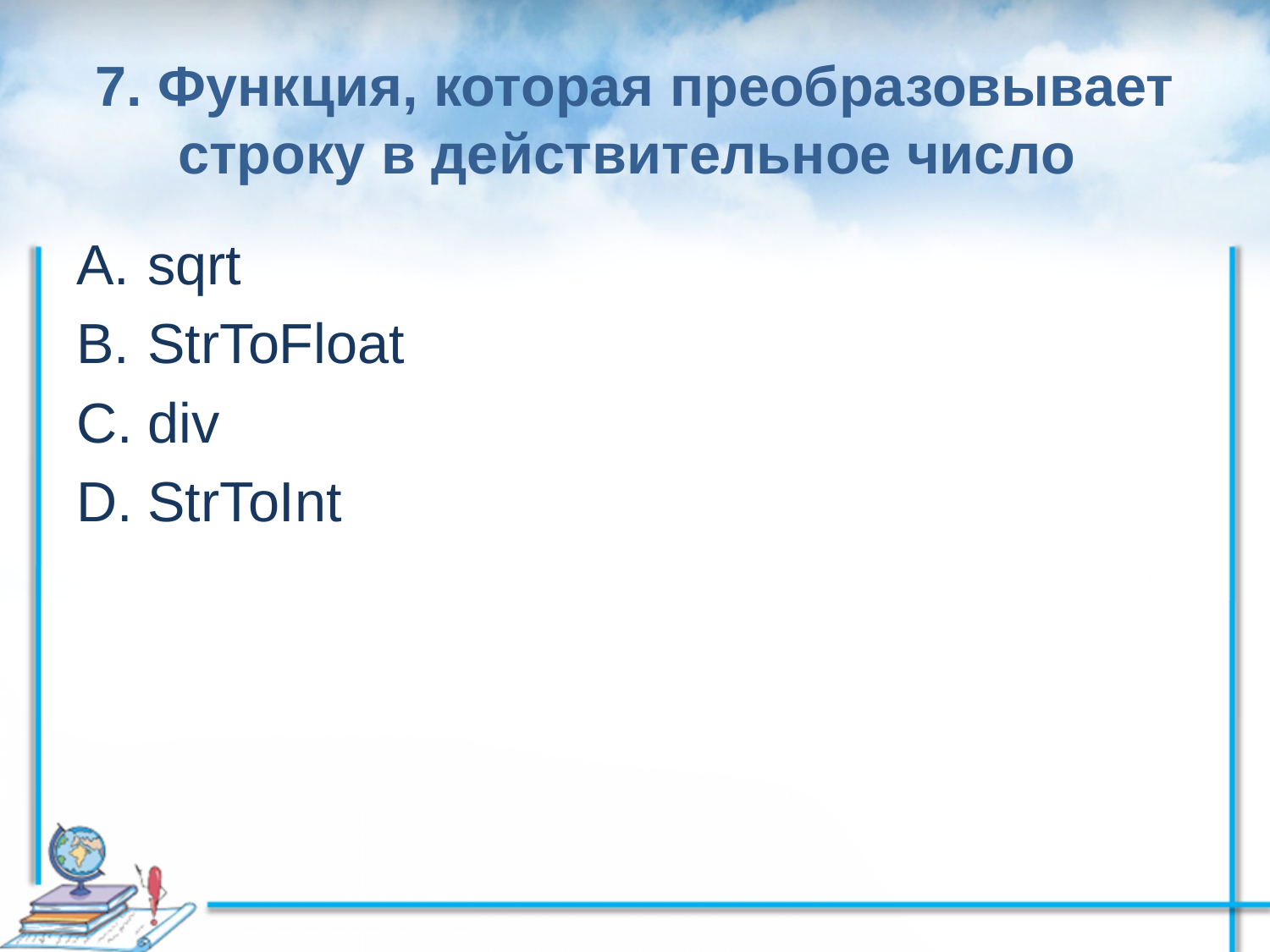

# 7. Функция, которая преобразовывает строку в действительное число
sqrt
StrToFloat
div
StrToInt